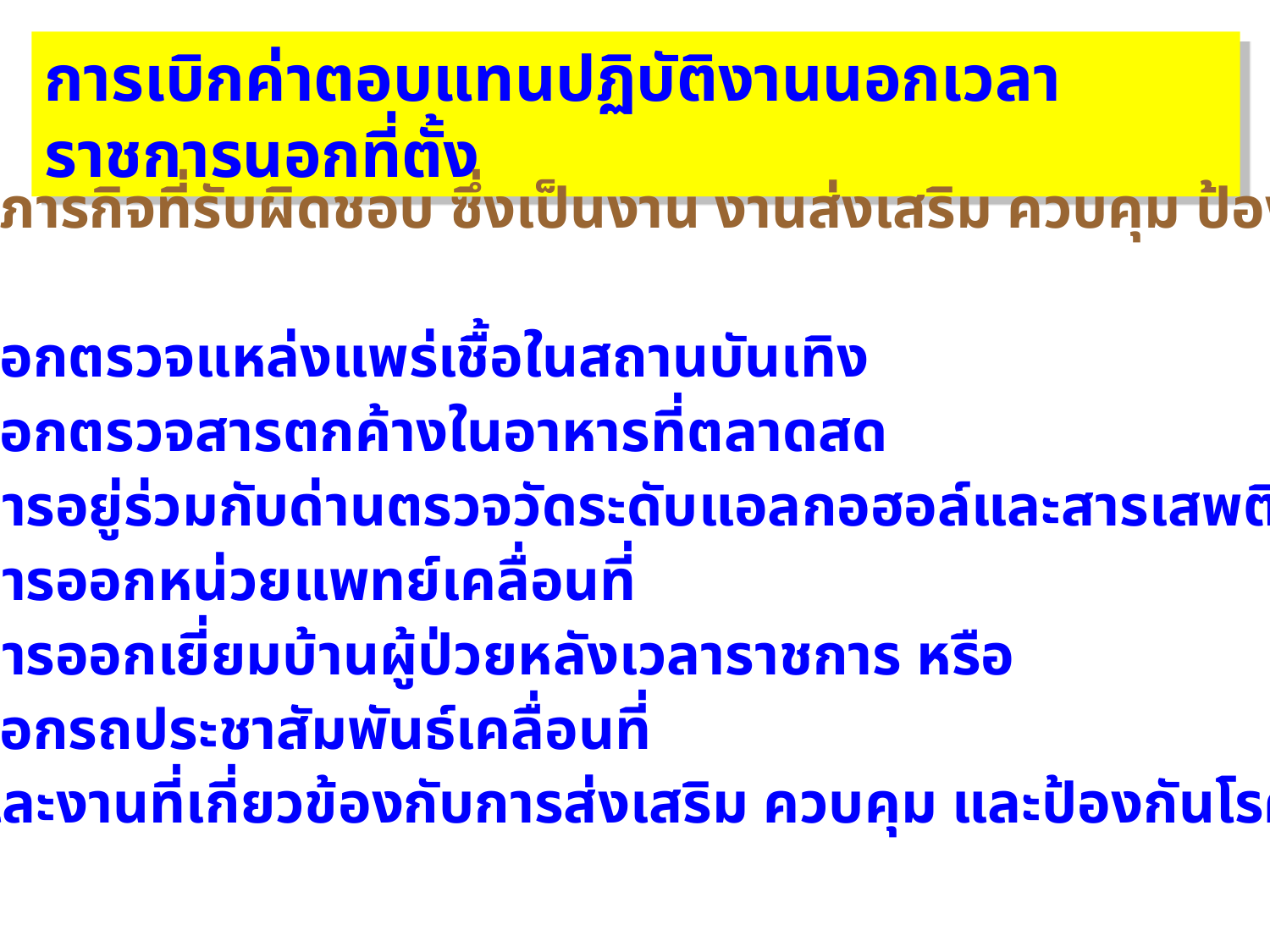

การเบิกค่าตอบแทนปฏิบัติงานนอกเวลาราชการนอกที่ตั้ง
งานภารกิจที่รับผิดชอบ ซึ่งเป็นงาน งานส่งเสริม ควบคุม ป้องกัน
เช่น
 ออกตรวจแหล่งแพร่เชื้อในสถานบันเทิง
 ออกตรวจสารตกค้างในอาหารที่ตลาดสด
 การอยู่ร่วมกับด่านตรวจวัดระดับแอลกอฮอล์และสารเสพติด
 การออกหน่วยแพทย์เคลื่อนที่
 การออกเยี่ยมบ้านผู้ป่วยหลังเวลาราชการ หรือ
 ออกรถประชาสัมพันธ์เคลื่อนที่
 และงานที่เกี่ยวข้องกับการส่งเสริม ควบคุม และป้องกันโรค